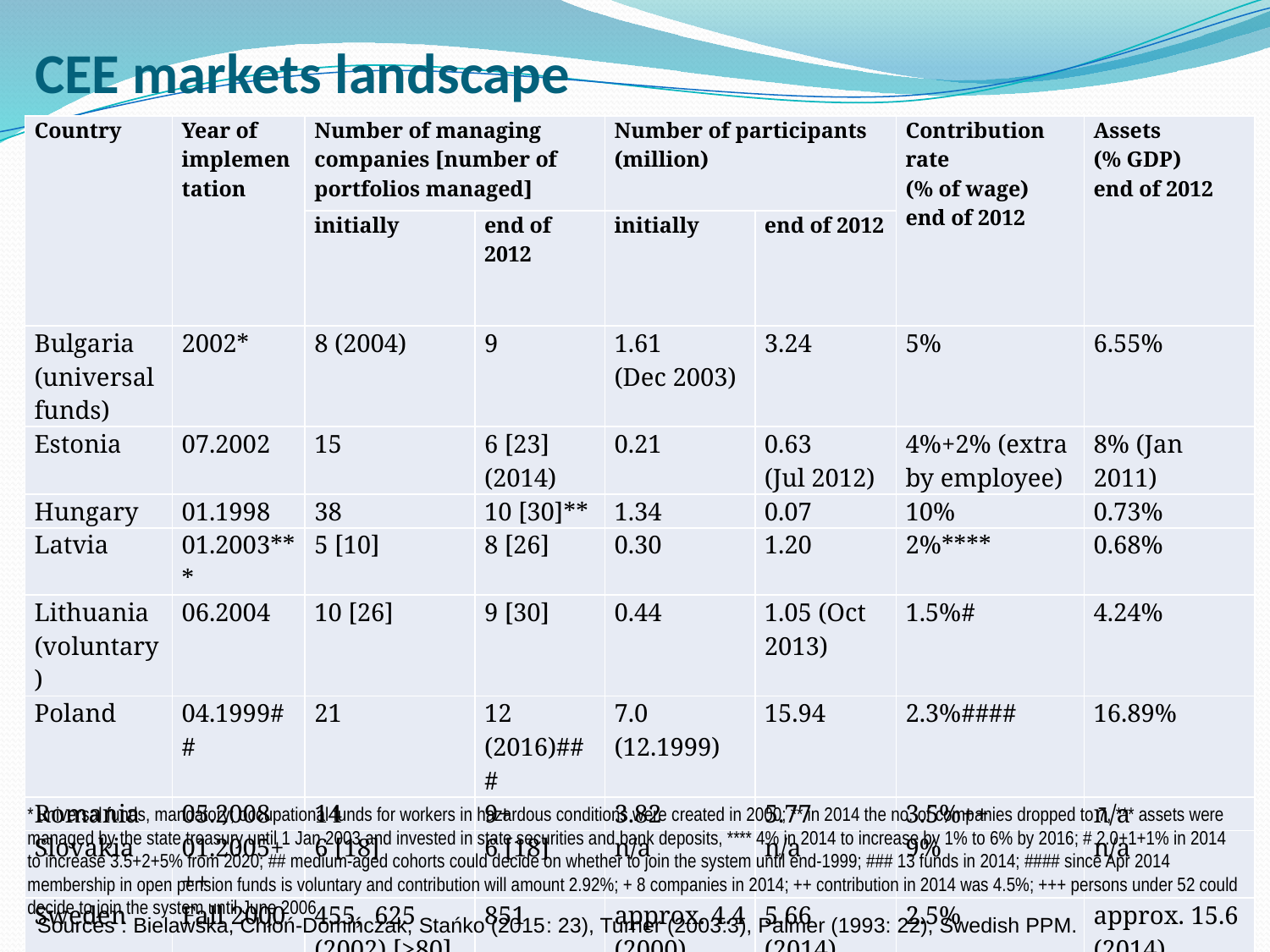

# CEE markets landscape
| Country | Year of implementation | Number of managing companies [number of portfolios managed] |  | Number of participants (million) |  | Contribution rate (% of wage) end of 2012 | Assets (% GDP) end of 2012 |
| --- | --- | --- | --- | --- | --- | --- | --- |
|  |  | initially | end of 2012 | initially | end of 2012 |  |  |
| Bulgaria (universal funds) | 2002\* | 8 (2004) | 9 | 1.61 (Dec 2003) | 3.24 | 5% | 6.55% |
| Estonia | 07.2002 | 15 | 6 [23] (2014) | 0.21 | 0.63 (Jul 2012) | 4%+2% (extra by employee) | 8% (Jan 2011) |
| Hungary | 01.1998 | 38 | 10 [30]\*\* | 1.34 | 0.07 | 10% | 0.73% |
| Latvia | 01.2003\*\*\* | 5 [10] | 8 [26] | 0.30 | 1.20 | 2%\*\*\*\* | 0.68% |
| Lithuania (voluntary) | 06.2004 | 10 [26] | 9 [30] | 0.44 | 1.05 (Oct 2013) | 1.5%# | 4.24% |
| Poland | 04.1999## | 21 | 12 (2016)### | 7.0 (12.1999) | 15.94 | 2.3%#### | 16.89% |
| Romania | 05.2008 | 14 | 9+ | 3.82 | 5.77 | 3.5%++ | n/a |
| Slovakia | 01.2005+++ | 6 [18] | 6 [18] | n/a | n/a | 9% | n/a |
| Sweden | Fall 2000 | 455, 625 (2002) [>80] | 851 | approx. 4.4 (2000) | 5.66 (2014) | 2.5% | approx. 15.6 (2014) |
* universal funds, mandatory; occupational funds for workers in hazardous conditions were created in 2000; ** in 2014 the no. of companies dropped to 7, *** assets were managed by the state treasury until 1 Jan 2003 and invested in state securities and bank deposits, **** 4% in 2014 to increase by 1% to 6% by 2016; # 2.0+1+1% in 2014 to increase 3.5+2+5% from 2020; ## medium-aged cohorts could decide on whether to join the system until end-1999; ### 13 funds in 2014; #### since Apr 2014 membership in open pension funds is voluntary and contribution will amount 2.92%; + 8 companies in 2014; ++ contribution in 2014 was 4.5%; +++ persons under 52 could decide to join the system until June 2006.
8
Sources : Bielawska, Chłoń-Domińczak, Stańko (2015: 23), Turner (2003:3), Palmer (1993: 22), Swedish PPM.